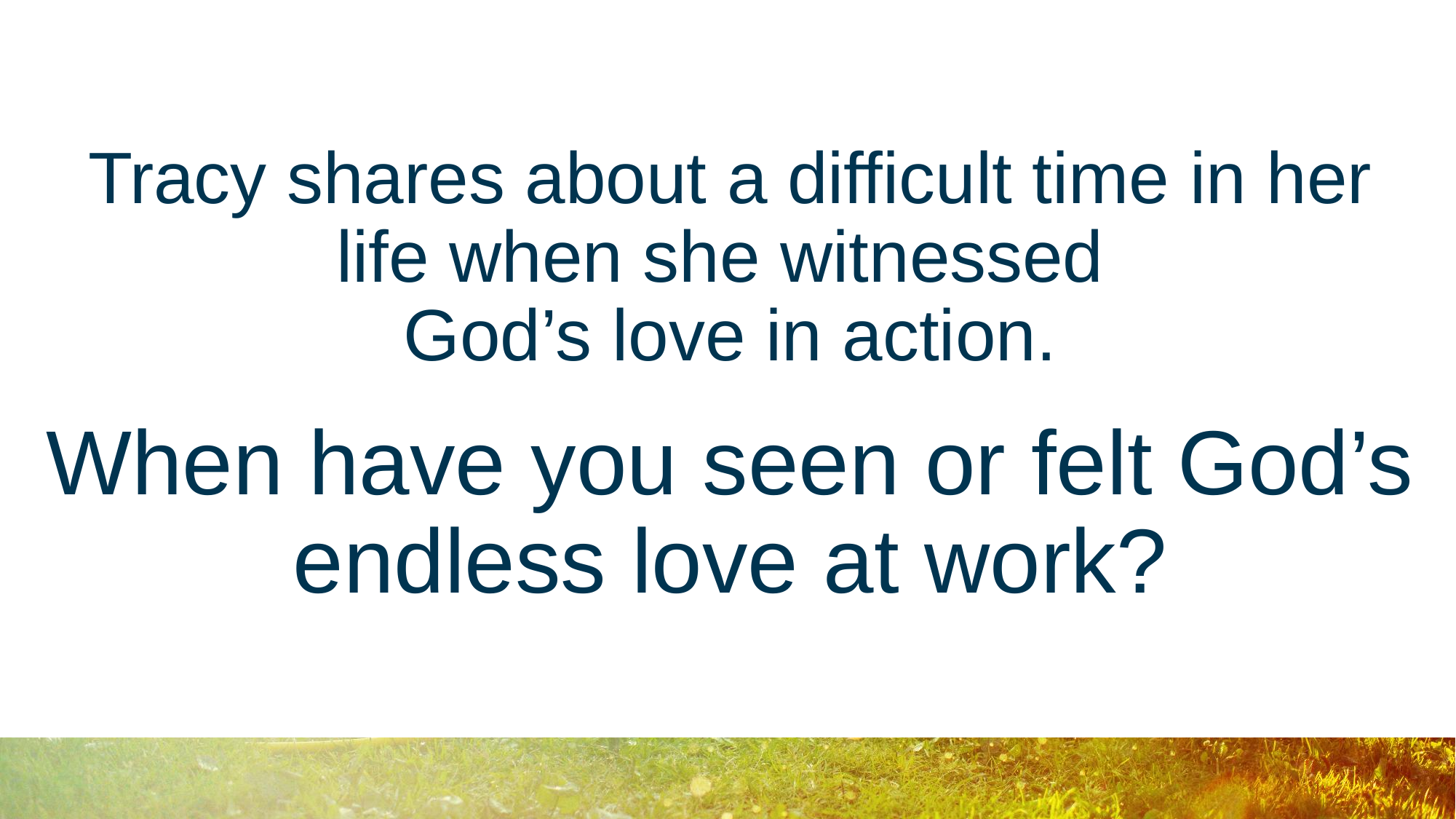

# Tracy shares about a difficult time in her life when she witnessed God’s love in action. When have you seen or felt God’s endless love at work?